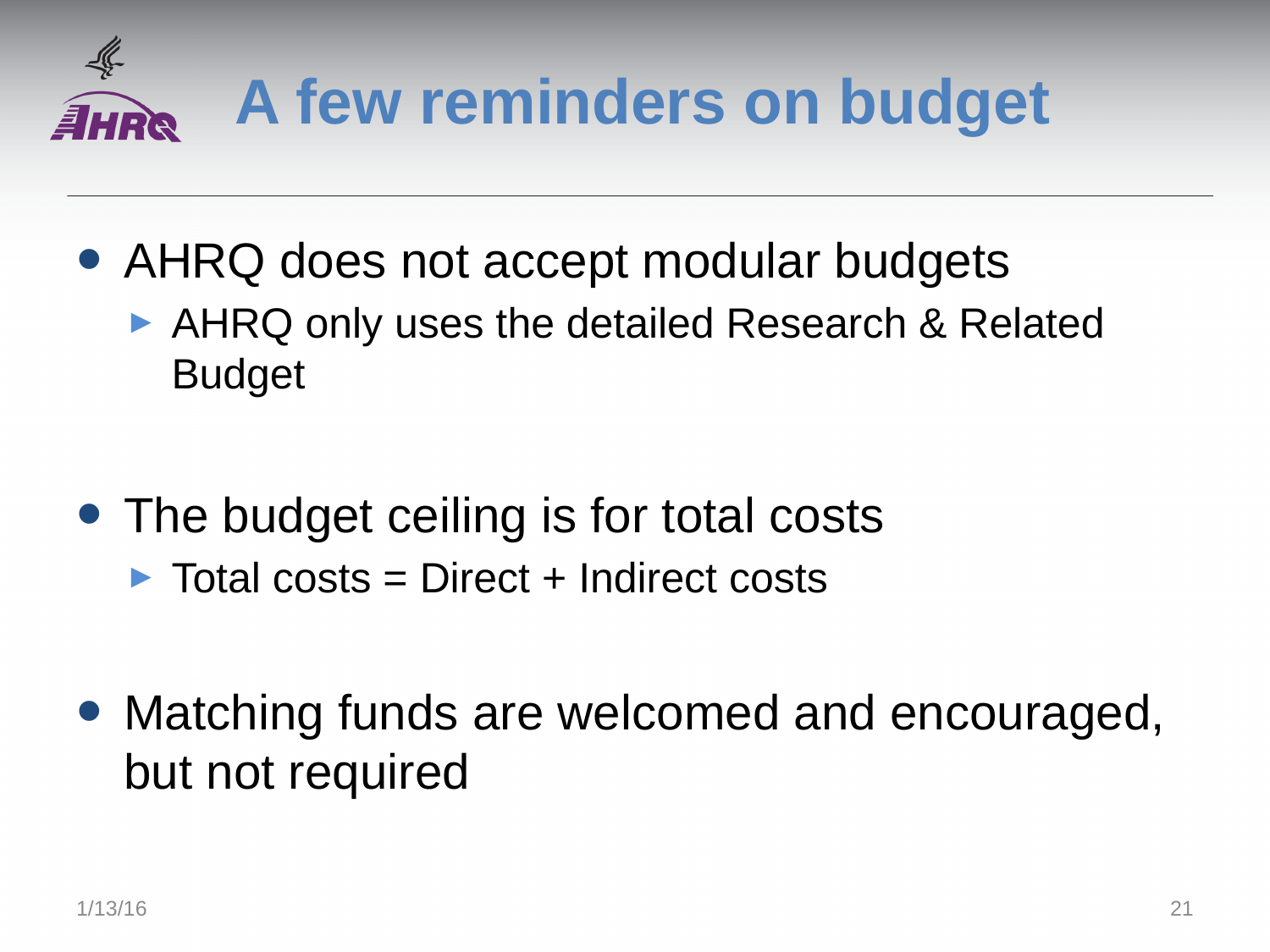

# A few reminders on budget
AHRQ does not accept modular budgets
AHRQ only uses the detailed Research & Related Budget

The budget ceiling is for total costs
Total costs = Direct + Indirect costs

Matching funds are welcomed and encouraged, but not required
1/13/16
21